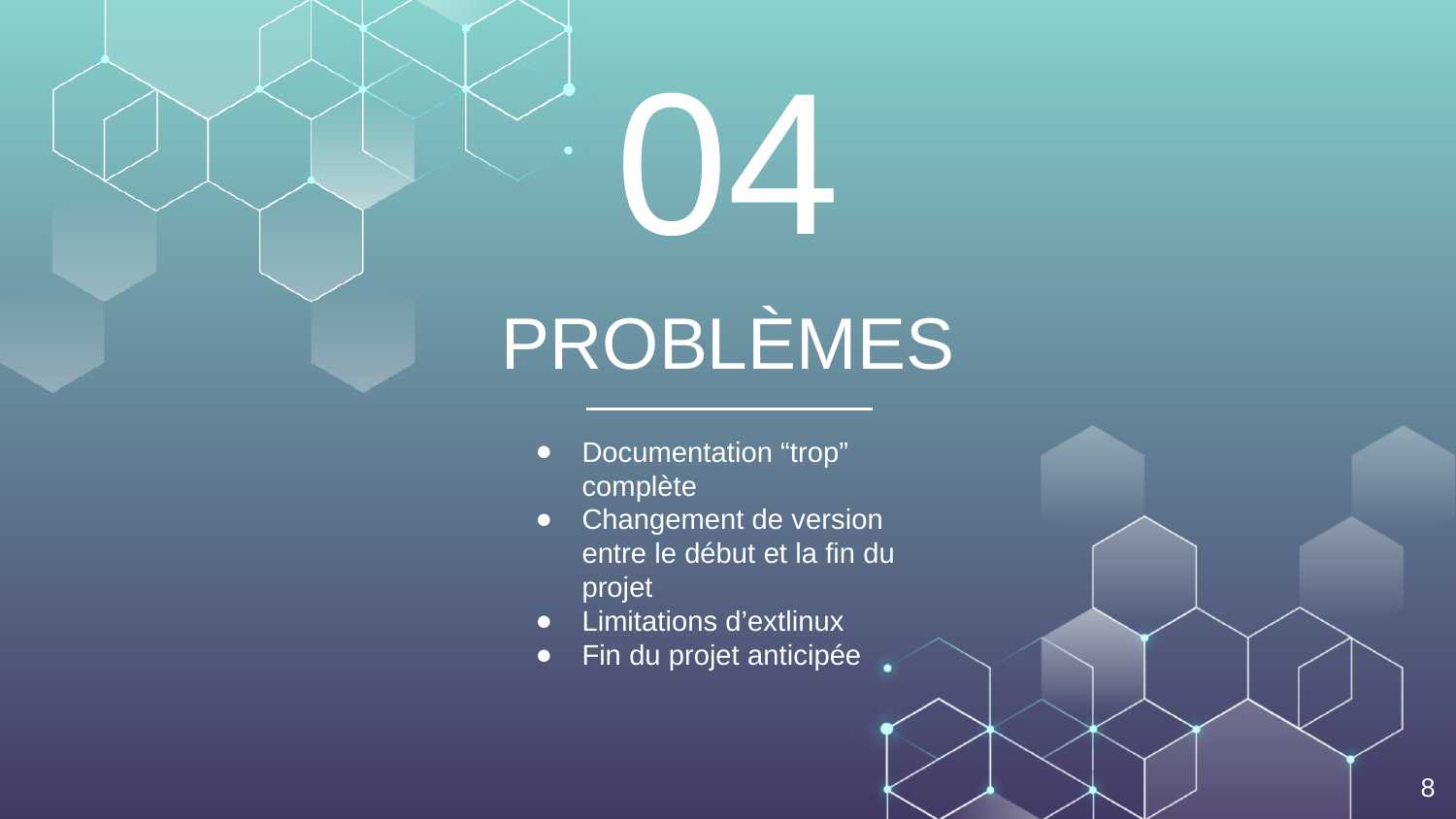

04
# PROBLÈMES
Documentation “trop” complète
Changement de version entre le début et la fin du projet
Limitations d’extlinux
Fin du projet anticipée
8